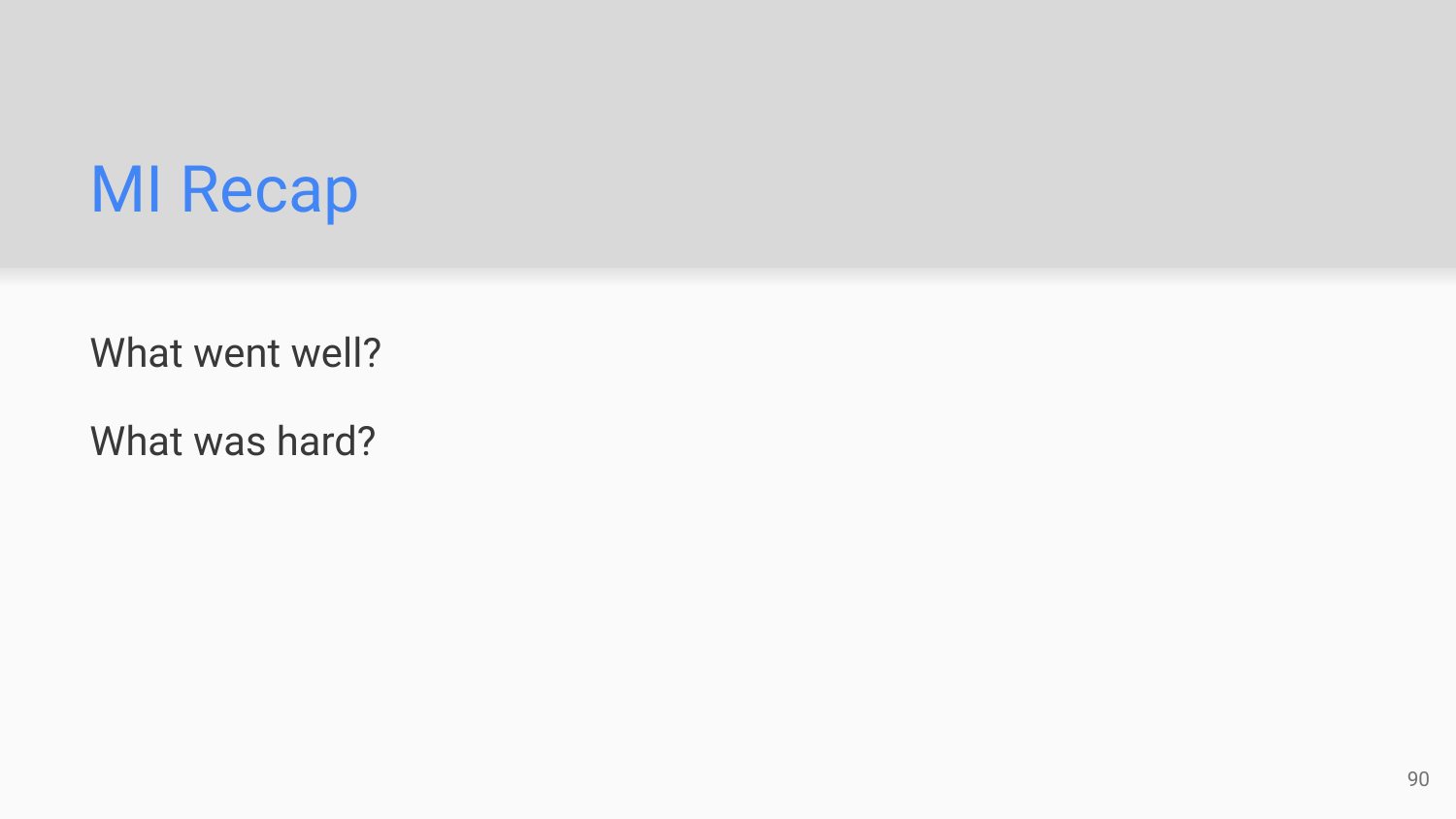

# MI Recap
What went well?
What was hard?

90